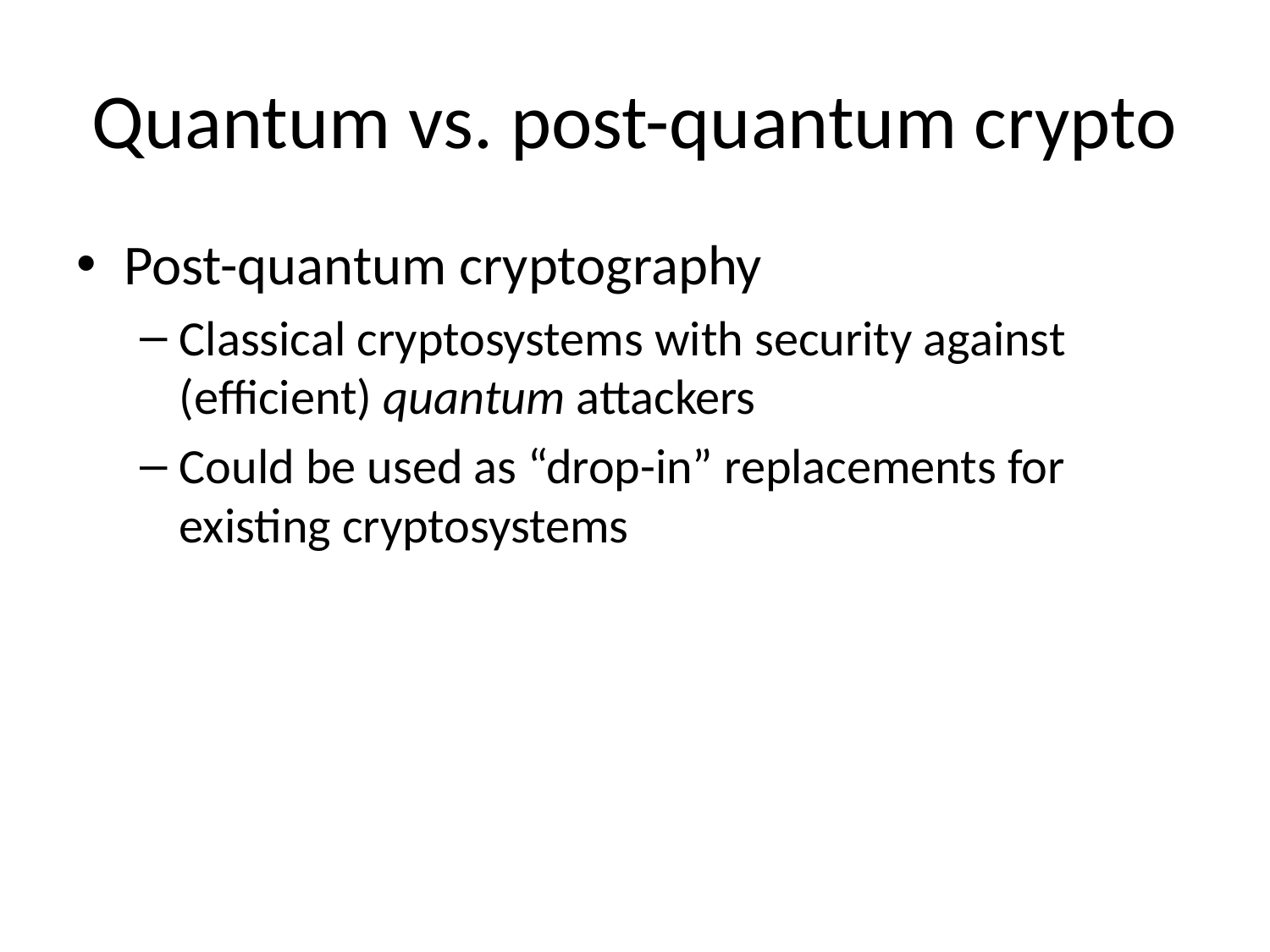

# Quantum vs. post-quantum crypto
Post-quantum cryptography
Classical cryptosystems with security against (efficient) quantum attackers
Could be used as “drop-in” replacements for existing cryptosystems